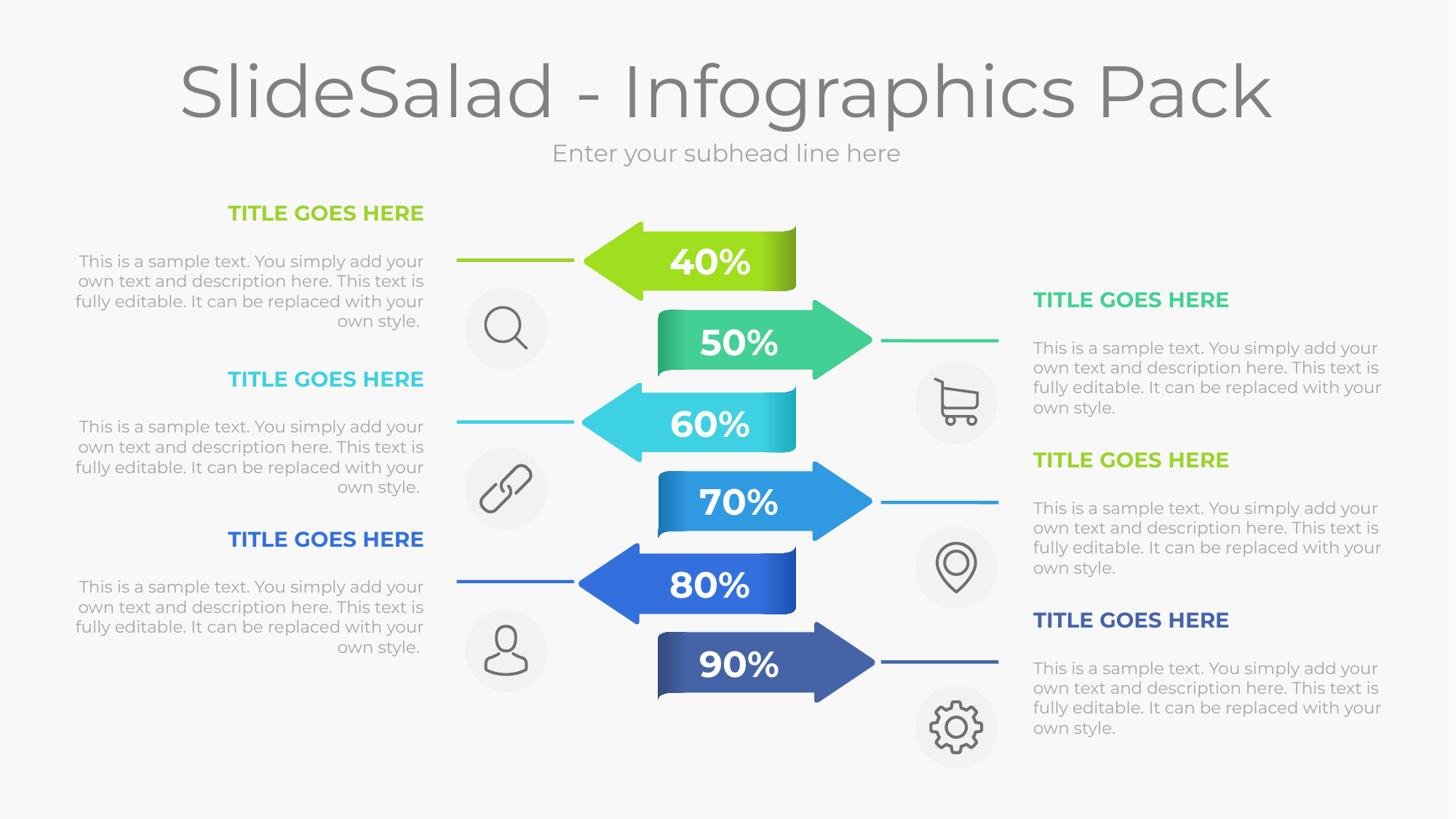

# SlideSalad - Infographics Pack
Enter your subhead line here
TITLE GOES HERE
This is a sample text. You simply add your own text and description here. This text is fully editable. It can be replaced with your own style.

40%

TITLE GOES HERE
This is a sample text. You simply add your own text and description here. This text is fully editable. It can be replaced with your own style.

50%

TITLE GOES HERE
This is a sample text. You simply add your own text and description here. This text is fully editable. It can be replaced with your own style.

60%

TITLE GOES HERE
This is a sample text. You simply add your own text and description here. This text is fully editable. It can be replaced with your own style.

70%

TITLE GOES HERE
This is a sample text. You simply add your own text and description here. This text is fully editable. It can be replaced with your own style.

80%

TITLE GOES HERE
This is a sample text. You simply add your own text and description here. This text is fully editable. It can be replaced with your own style.

90%